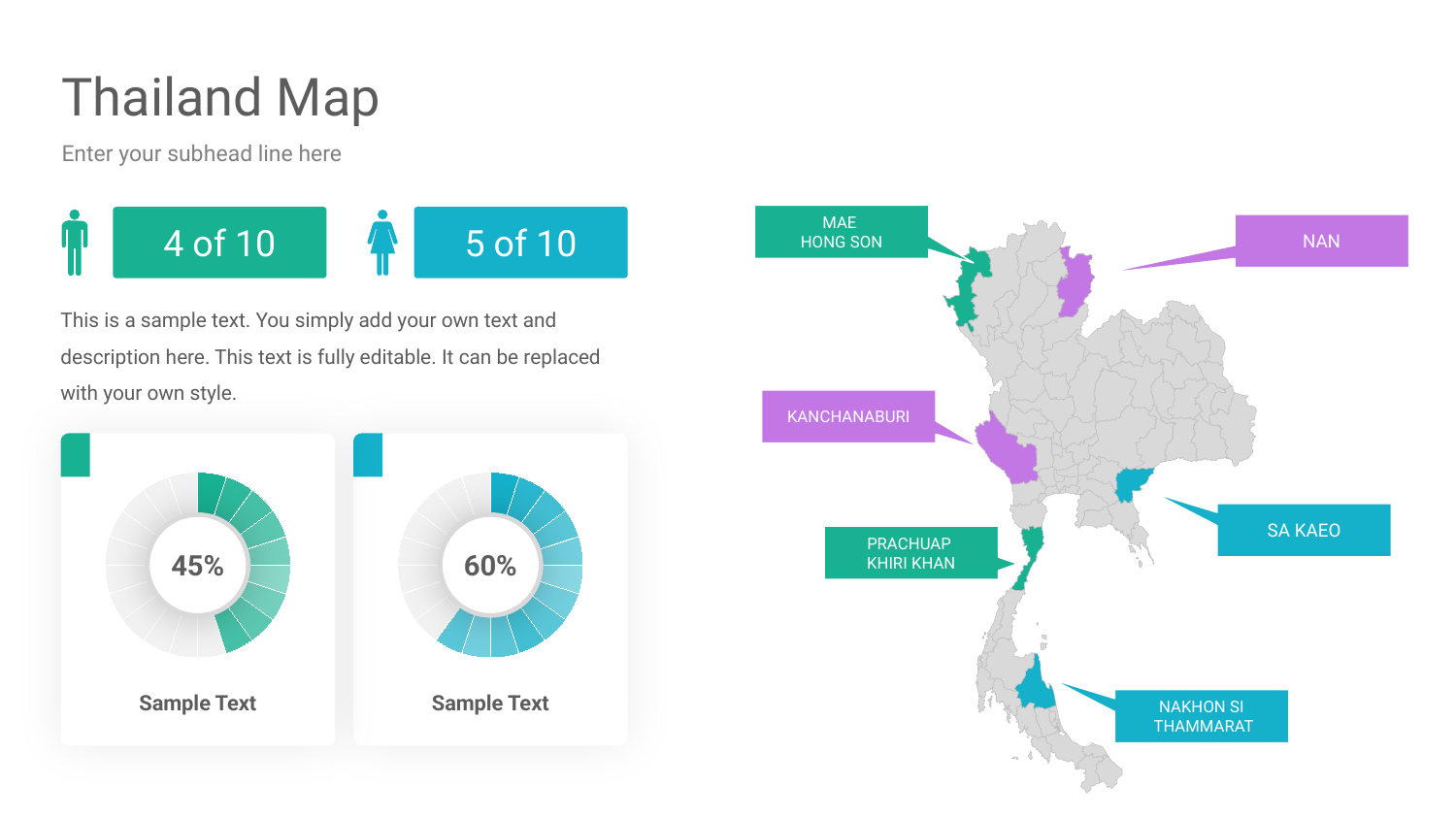

# Thailand Map
Enter your subhead line here

MAE
HONG SON
4 of 10
5 of 10

NAN

This is a sample text. You simply add your own text and description here. This text is fully editable. It can be replaced with your own style.

KANCHANABURI

45%

60%

SA KAEO

PRACHUAP
KHIRI KHAN
Sample Text
Sample Text

NAKHON SI
 THAMMARAT